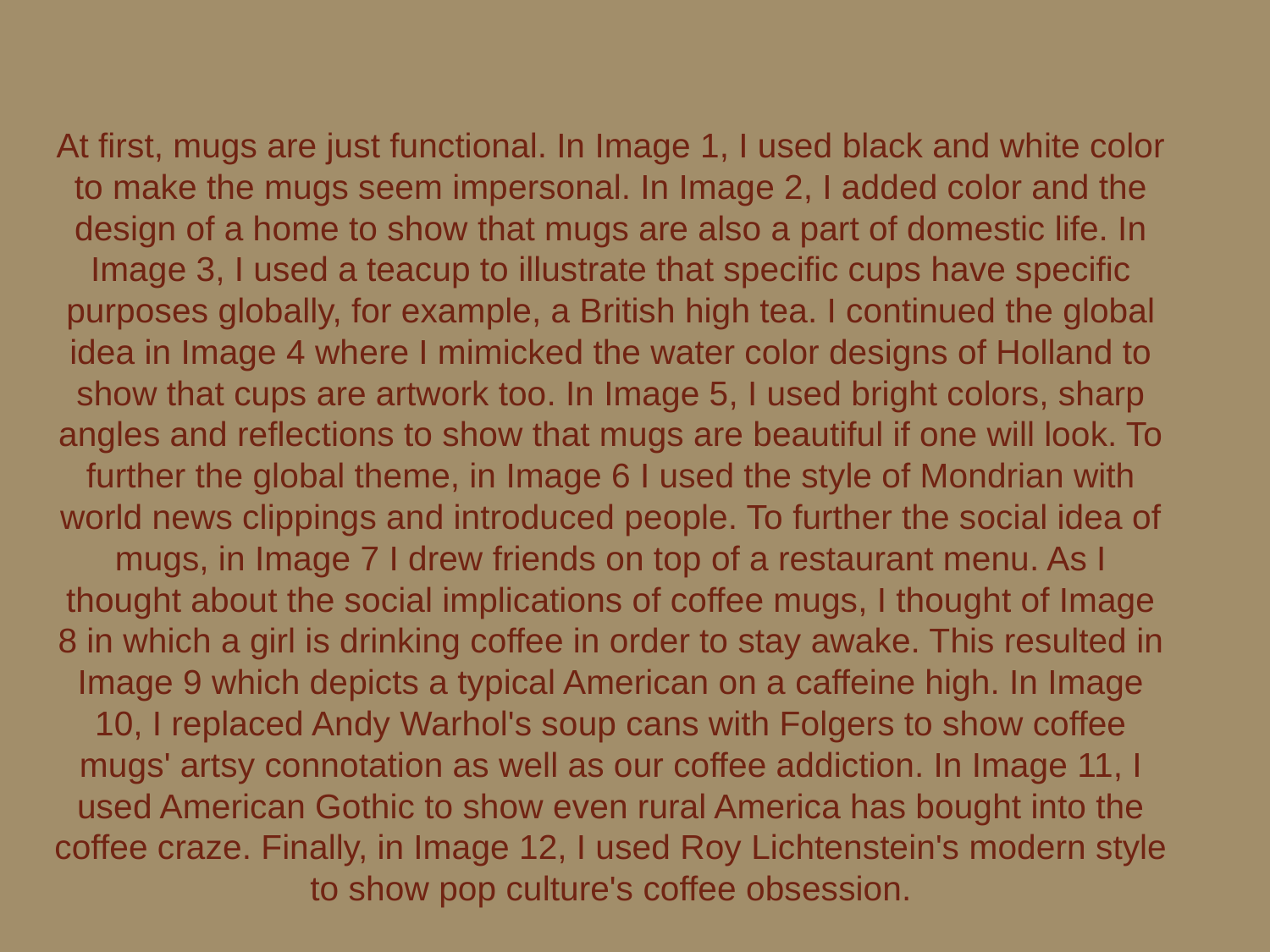

At first, mugs are just functional. In Image 1, I used black and white color to make the mugs seem impersonal. In Image 2, I added color and the design of a home to show that mugs are also a part of domestic life. In Image 3, I used a teacup to illustrate that specific cups have specific purposes globally, for example, a British high tea. I continued the global idea in Image 4 where I mimicked the water color designs of Holland to show that cups are artwork too. In Image 5, I used bright colors, sharp angles and reflections to show that mugs are beautiful if one will look. To further the global theme, in Image 6 I used the style of Mondrian with world news clippings and introduced people. To further the social idea of mugs, in Image 7 I drew friends on top of a restaurant menu. As I thought about the social implications of coffee mugs, I thought of Image 8 in which a girl is drinking coffee in order to stay awake. This resulted in Image 9 which depicts a typical American on a caffeine high. In Image 10, I replaced Andy Warhol's soup cans with Folgers to show coffee mugs' artsy connotation as well as our coffee addiction. In Image 11, I used American Gothic to show even rural America has bought into the coffee craze. Finally, in Image 12, I used Roy Lichtenstein's modern style to show pop culture's coffee obsession.